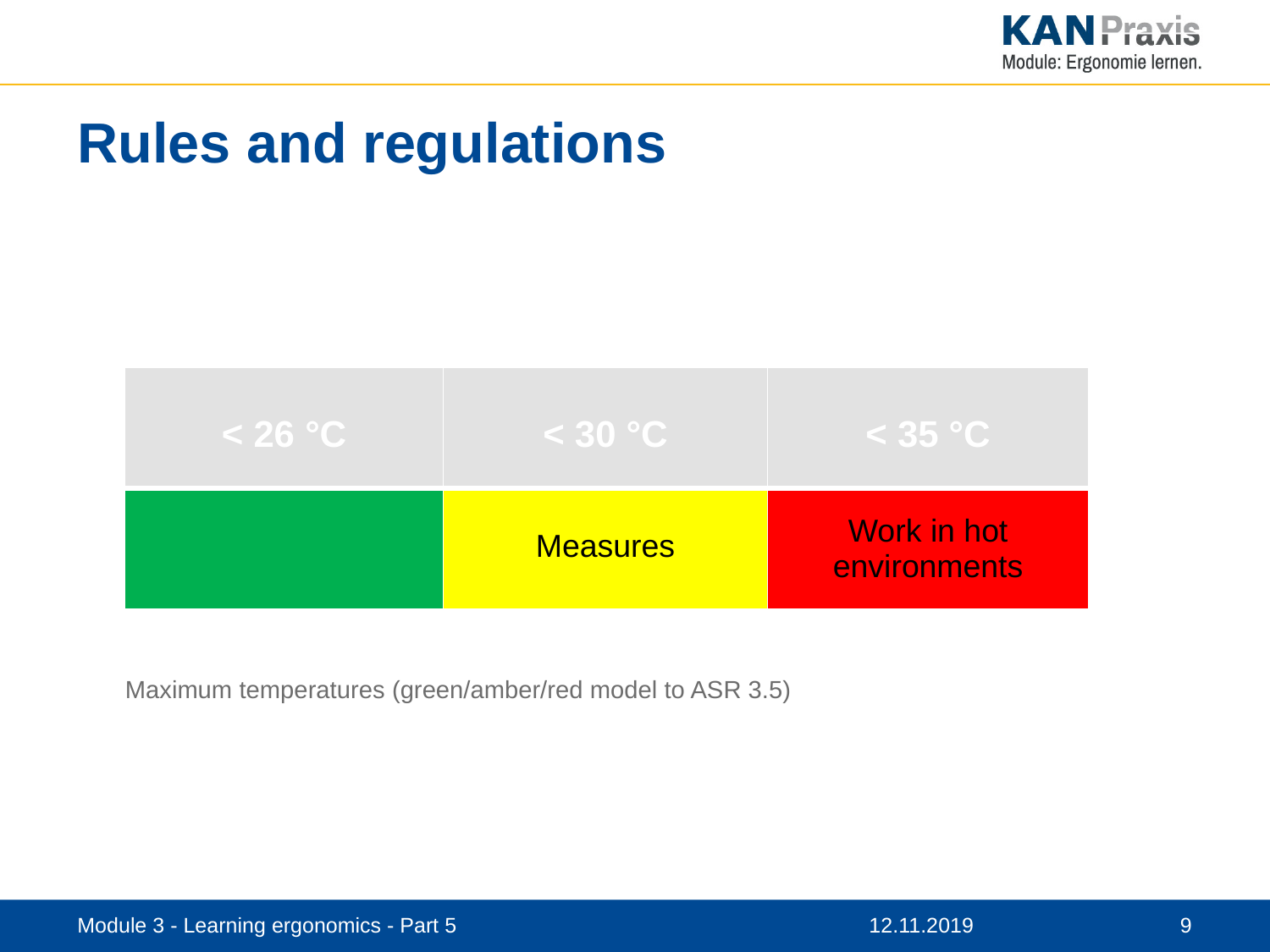

# Rules and regulations

| < 26 °C | < 30 °C | < 35 °C |
| --- | --- | --- |
|  | Measures | Work in hot environments |

Maximum temperatures (green/amber/red model to ASR 3.5)
Module 3 - Learning ergonomics - Part 5
12.11.2019
9